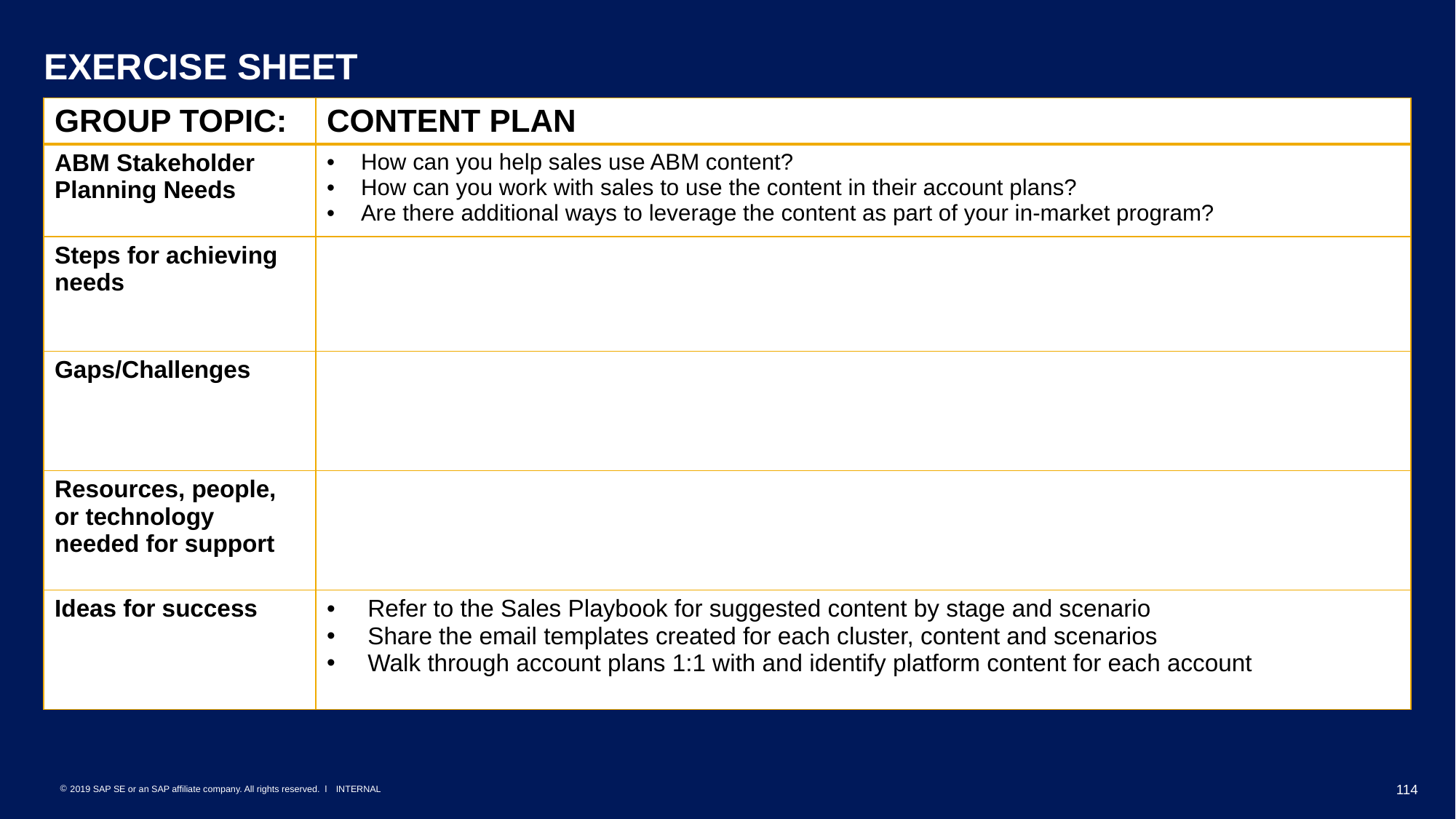

# EXERCISE SHEET
| GROUP TOPIC: | CONTENT PLAN |
| --- | --- |
| ABM Stakeholder Planning Needs | How can you help sales use ABM content? How can you work with sales to use the content in their account plans? Are there additional ways to leverage the content as part of your in-market program? |
| Steps for achieving needs |  |
| Gaps/Challenges |  |
| Resources, people, or technology needed for support |  |
| Ideas for success | Refer to the Sales Playbook for suggested content by stage and scenario Share the email templates created for each cluster, content and scenarios Walk through account plans 1:1 with and identify platform content for each account |